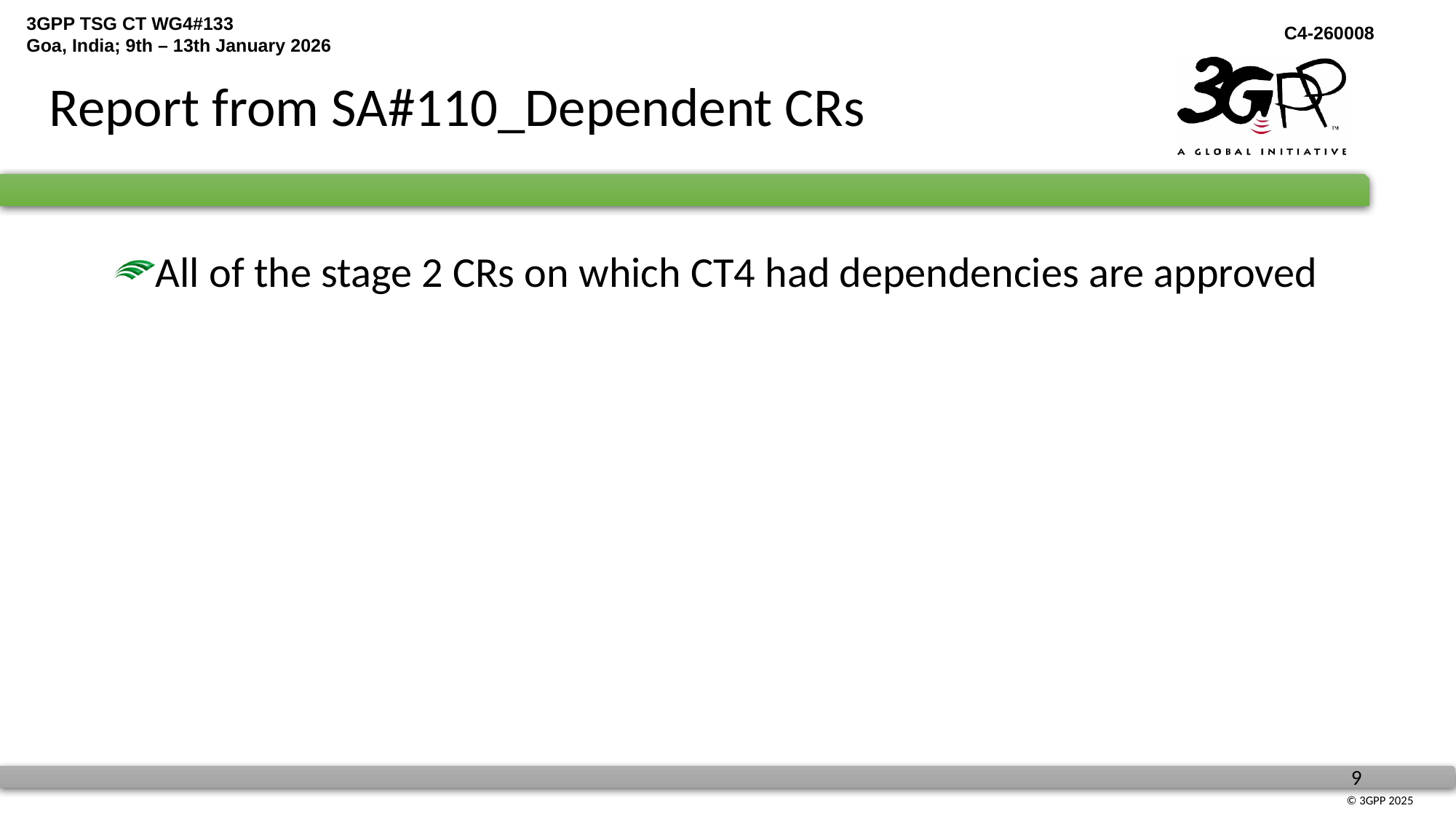

# Report from SA#110_Dependent CRs
All of the stage 2 CRs on which CT4 had dependencies are approved